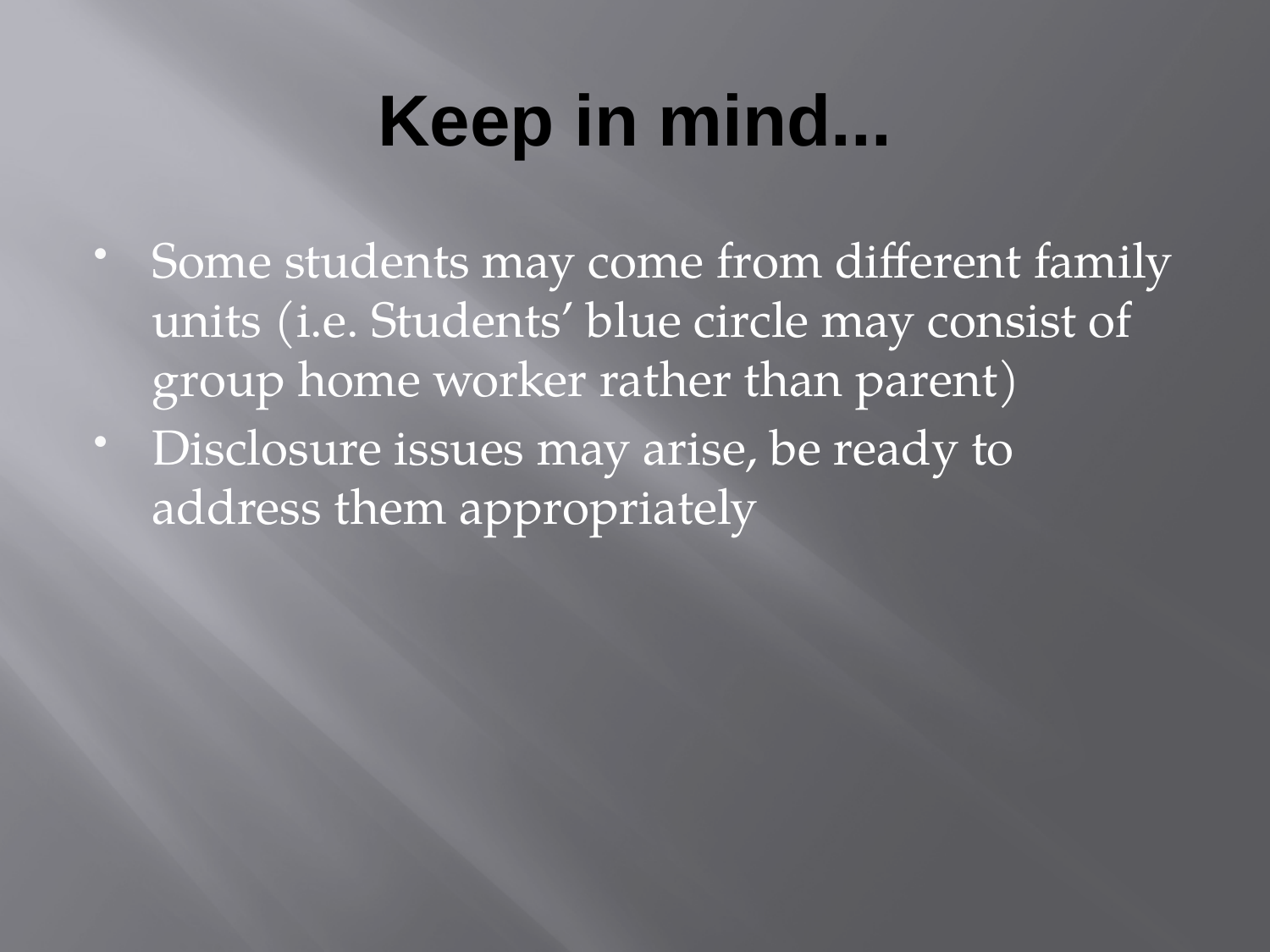

# Keep in mind...
Some students may come from different family units (i.e. Students’ blue circle may consist of group home worker rather than parent)
Disclosure issues may arise, be ready to address them appropriately